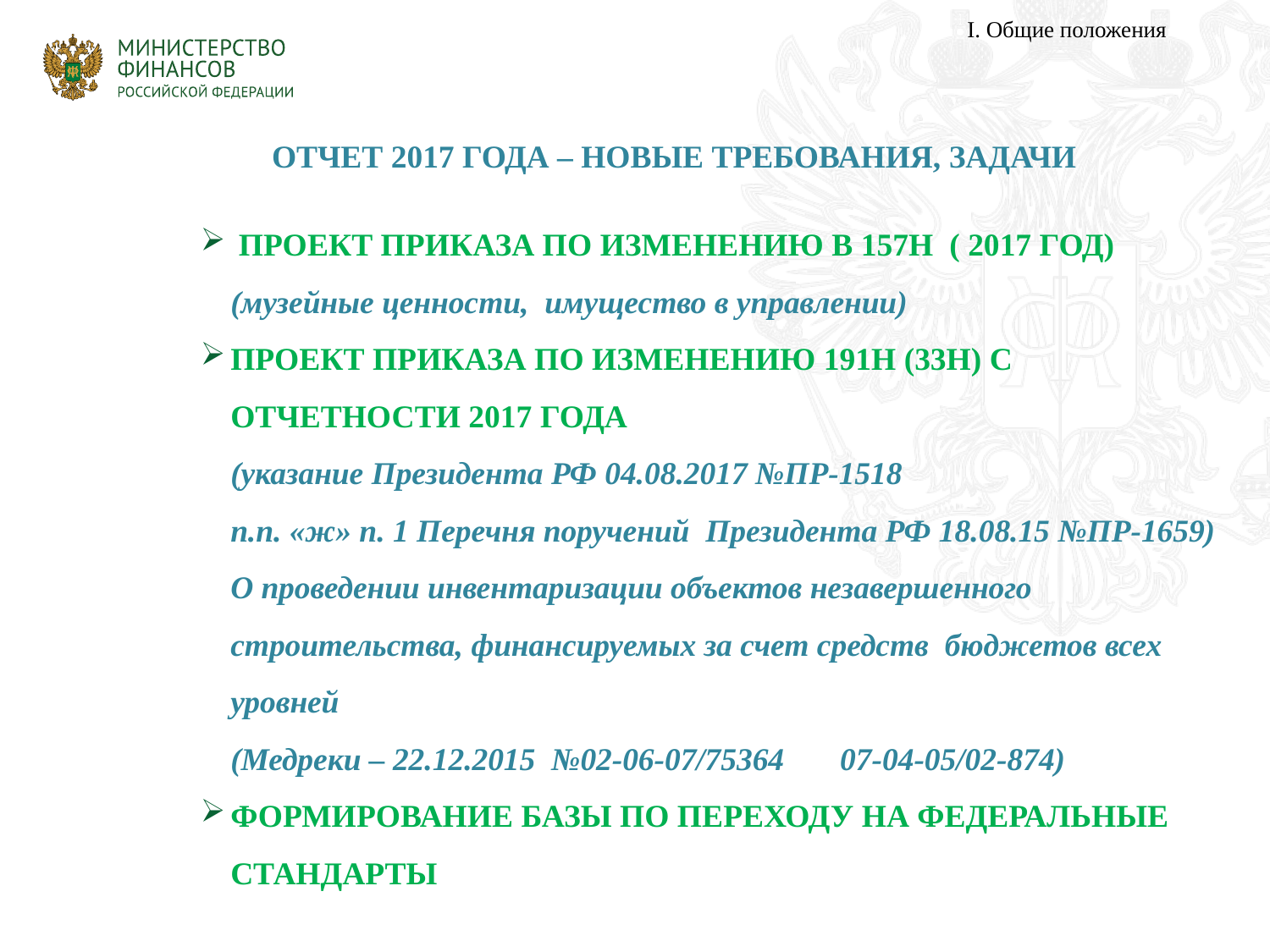

I. Общие положения
# ОТЧЕТ 2017 ГОДА – НОВЫЕ ТРЕБОВАНИЯ, ЗАДАЧИ
 ПРОЕКТ ПРИКАЗА ПО ИЗМЕНЕНИЮ В 157Н  ( 2017 ГОД)
(музейные ценности,  имущество в управлении)
ПРОЕКТ ПРИКАЗА ПО ИЗМЕНЕНИЮ 191Н (33Н) С ОТЧЕТНОСТИ 2017 ГОДА
(указание Президента РФ 04.08.2017 №ПР-1518
п.п. «ж» п. 1 Перечня поручений  Президента РФ 18.08.15 №ПР-1659)
О проведении инвентаризации объектов незавершенного строительства, финансируемых за счет средств  бюджетов всех уровней
(Медреки – 22.12.2015  №02-06-07/75364       07-04-05/02-874)
ФОРМИРОВАНИЕ БАЗЫ ПО ПЕРЕХОДУ НА ФЕДЕРАЛЬНЫЕ СТАНДАРТЫ